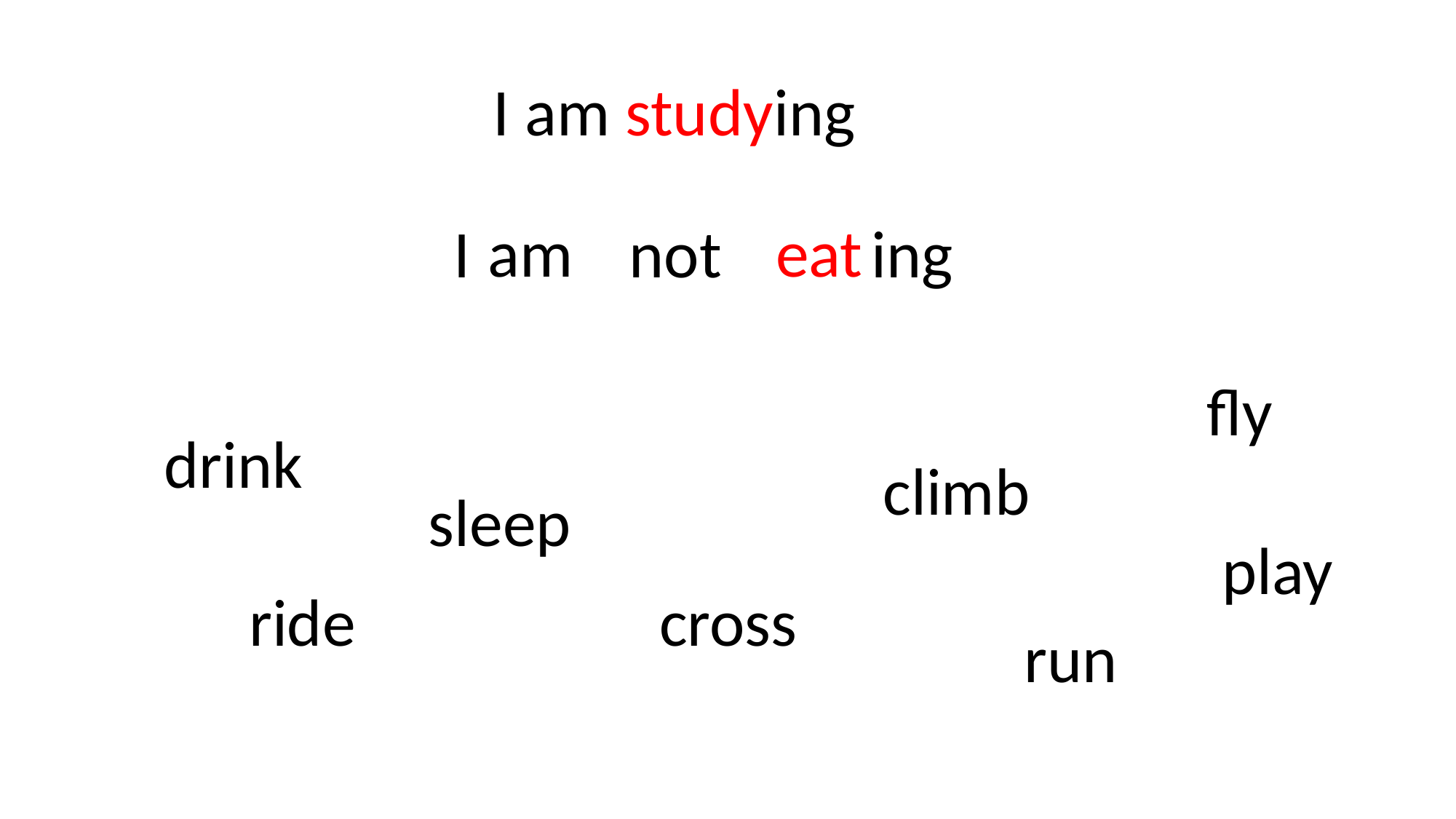

I am studying
am
eat
ing
I
not
fly
drink
climb
sleep
play
ride
cross
run